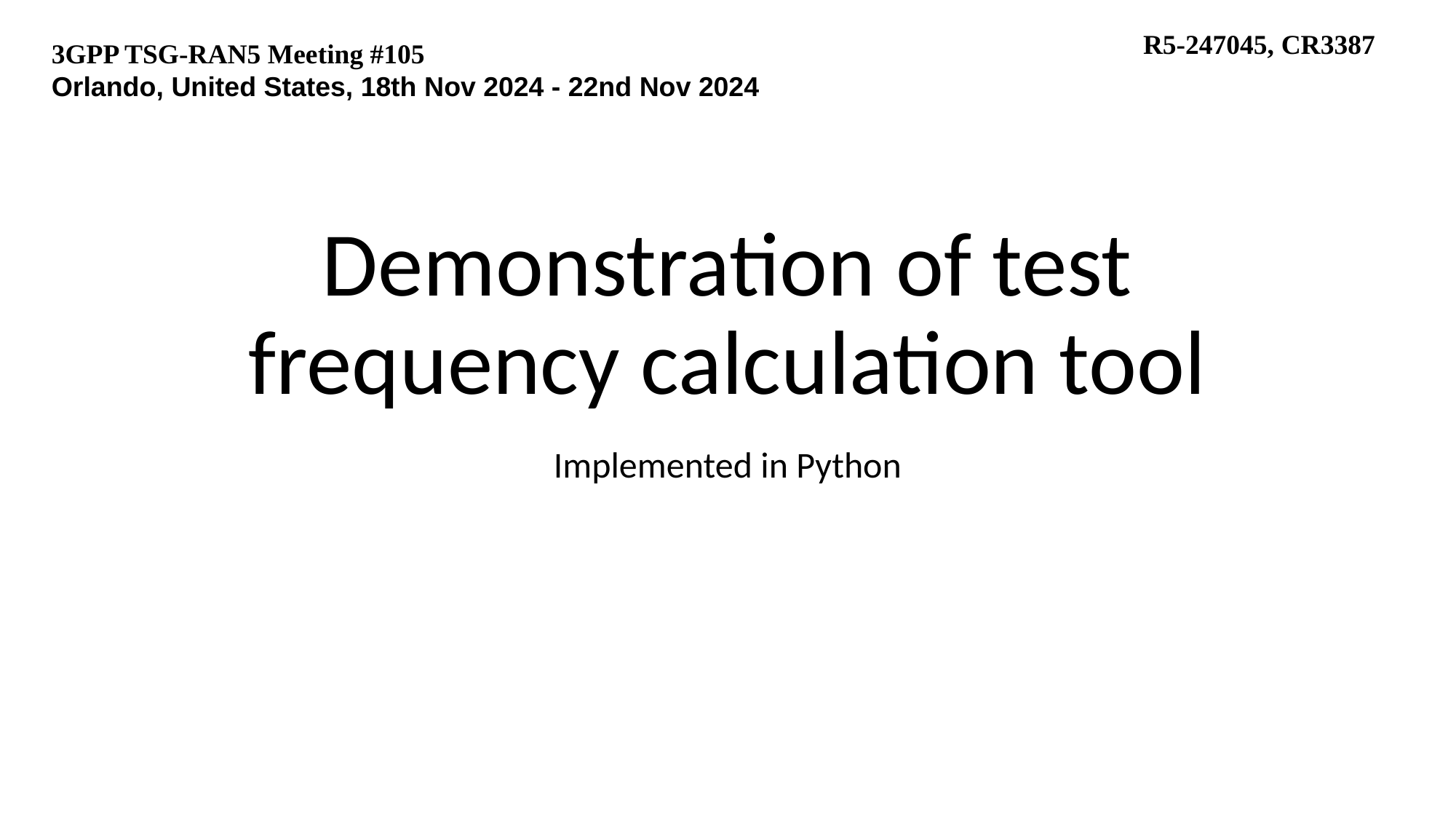

R5-247045, CR3387

3GPP TSG-RAN5 Meeting #105
Orlando, United States, 18th Nov 2024 - 22nd Nov 2024

# Demonstration of test frequency calculation tool
Implemented in Python